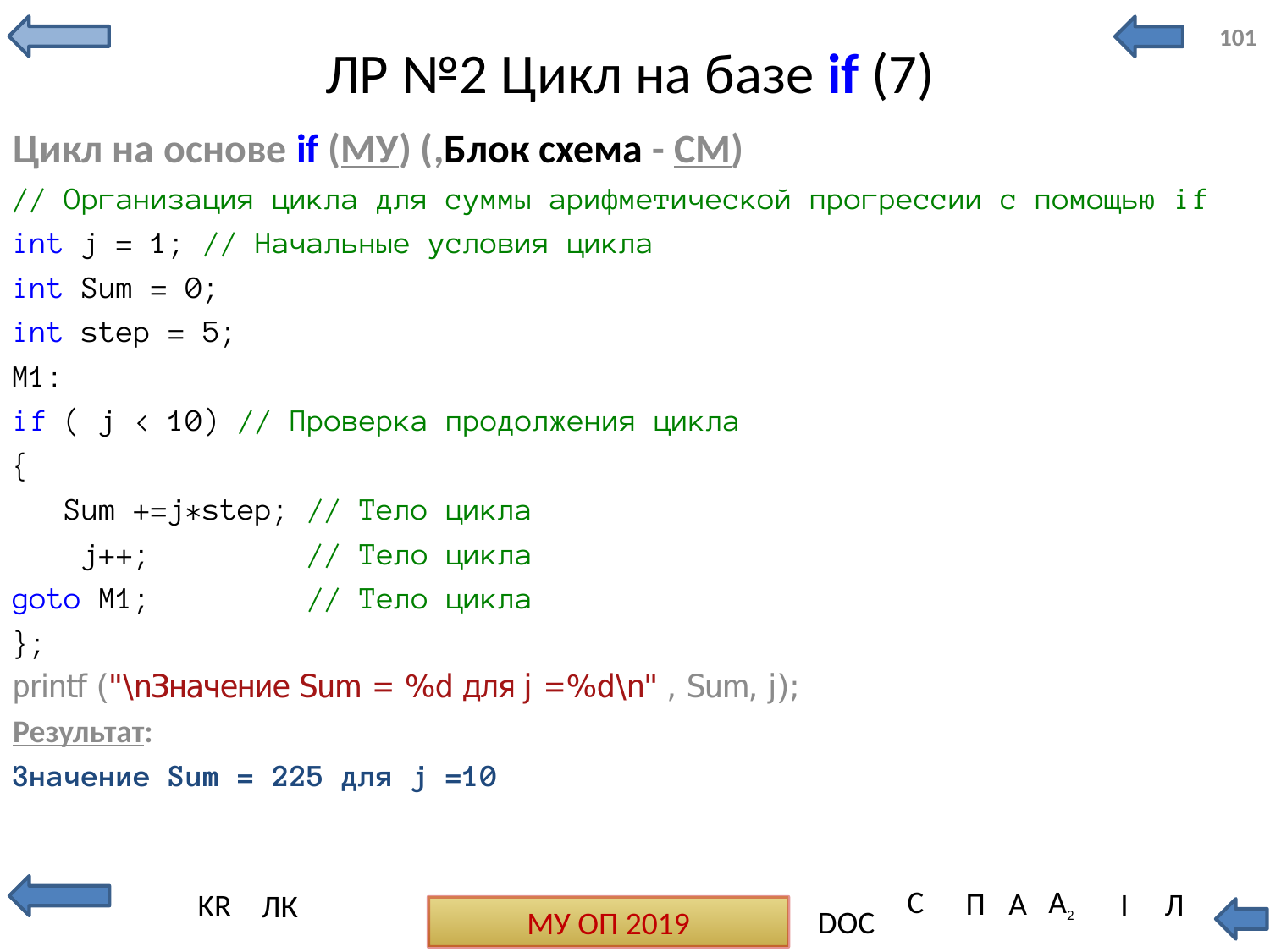

101
# ЛР №2 Цикл на базе if (7)
Цикл на основе if (МУ) (,Блок схема - СМ)
// Организация цикла для суммы арифметической прогрессии с помощью if
int j = 1; // Начальные условия цикла
int Sum = 0;
int step = 5;
M1:
if ( j < 10) // Проверка продолжения цикла
{
   Sum +=j*step; // Тело цикла
    j++;         // Тело цикла
goto M1;         // Тело цикла
};
printf ("\nЗначение Sum = %d для j =%d\n" , Sum, j);
Результат:
Значение Sum = 225 для j =10